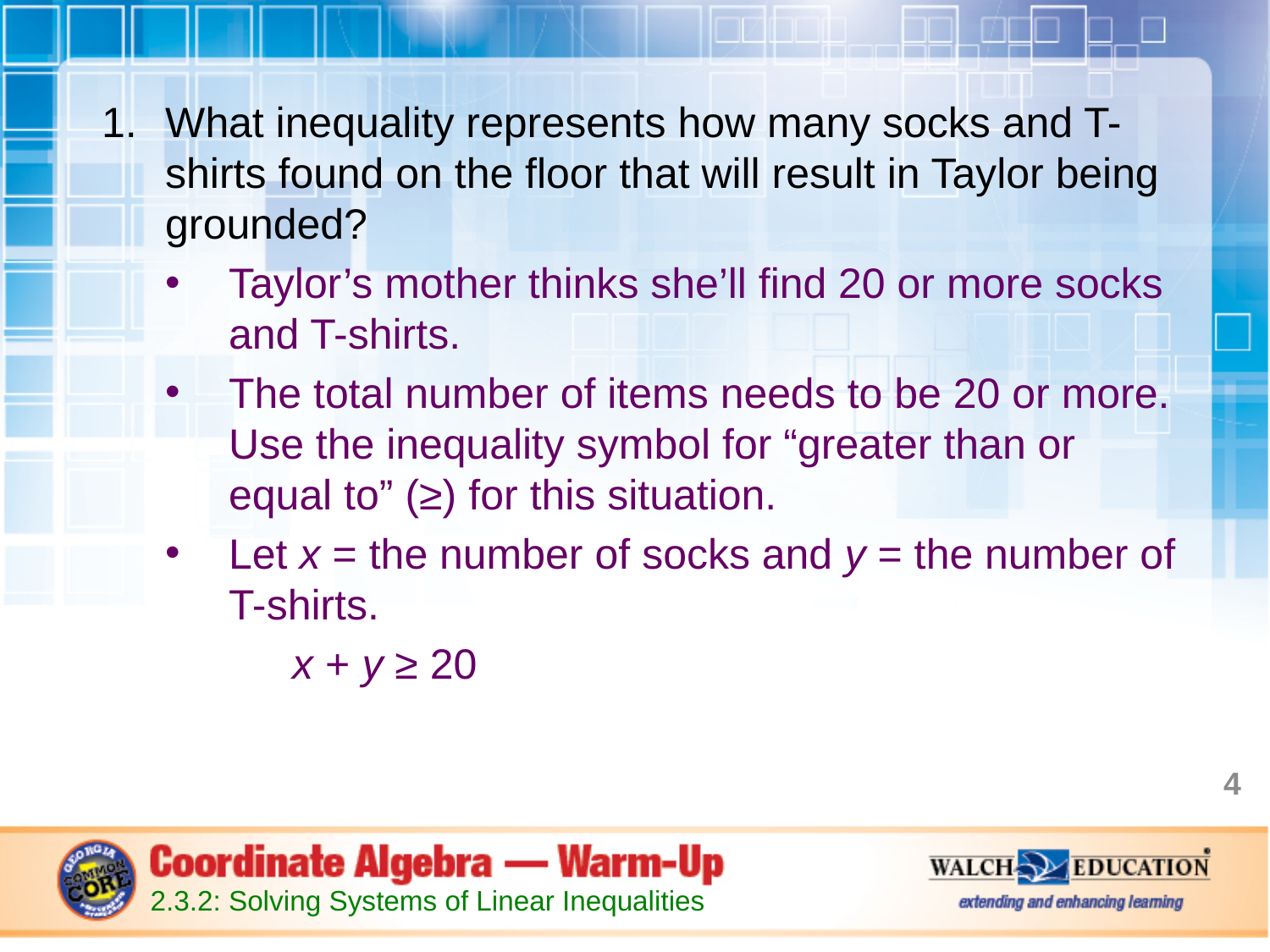

What inequality represents how many socks and T-shirts found on the floor that will result in Taylor being grounded?
Taylor’s mother thinks she’ll find 20 or more socks and T-shirts.
The total number of items needs to be 20 or more. Use the inequality symbol for “greater than or equal to” (≥) for this situation.
Let x = the number of socks and y = the number of T-shirts.
x + y ≥ 20
4
2.3.2: Solving Systems of Linear Inequalities